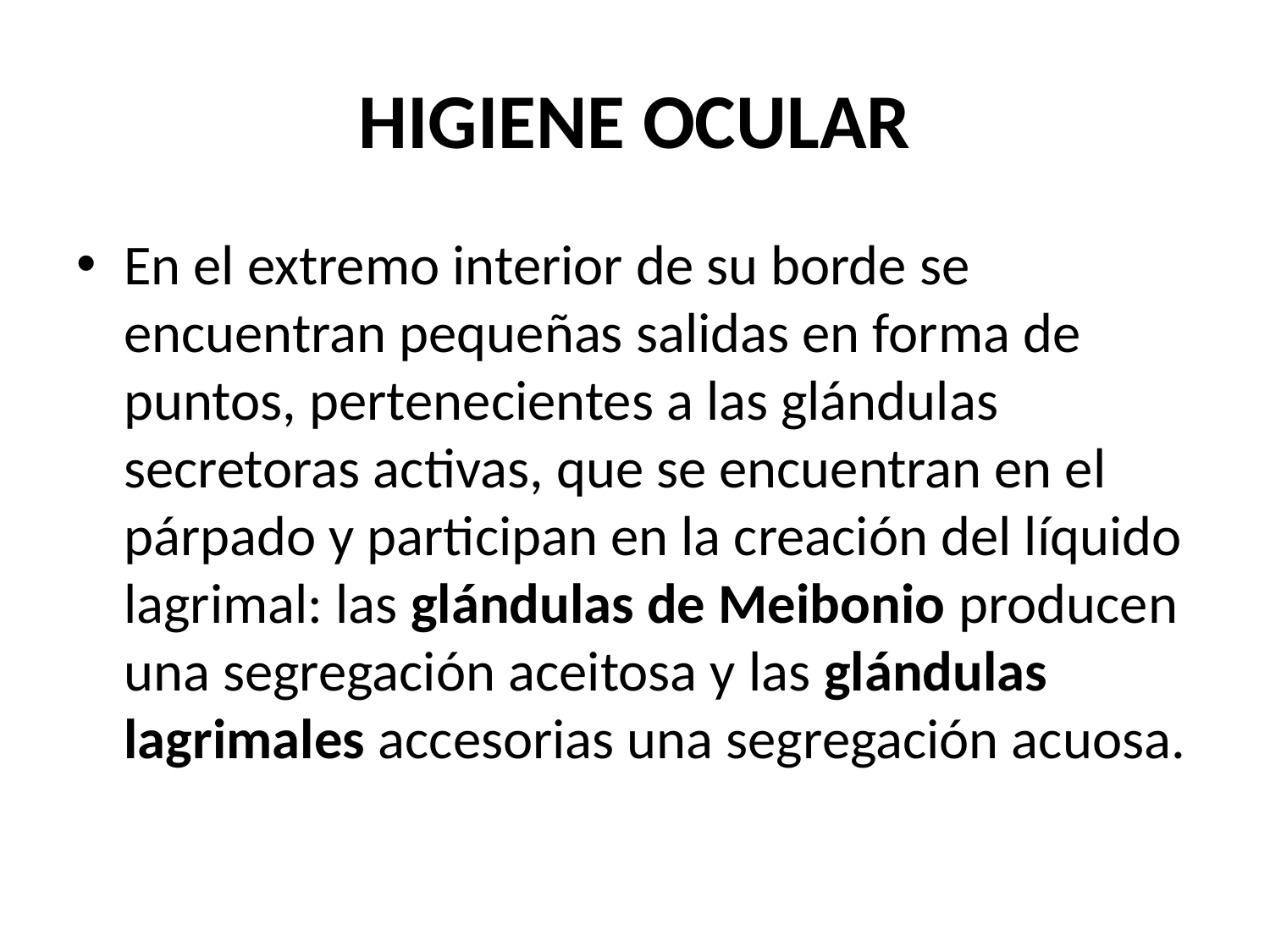

# HIGIENE OCULAR
En el extremo interior de su borde se encuentran pequeñas salidas en forma de puntos, pertenecientes a las glándulas secretoras activas, que se encuentran en el párpado y participan en la creación del líquido lagrimal: las glándulas de Meibonio producen una segregación aceitosa y las glándulas lagrimales accesorias una segregación acuosa.